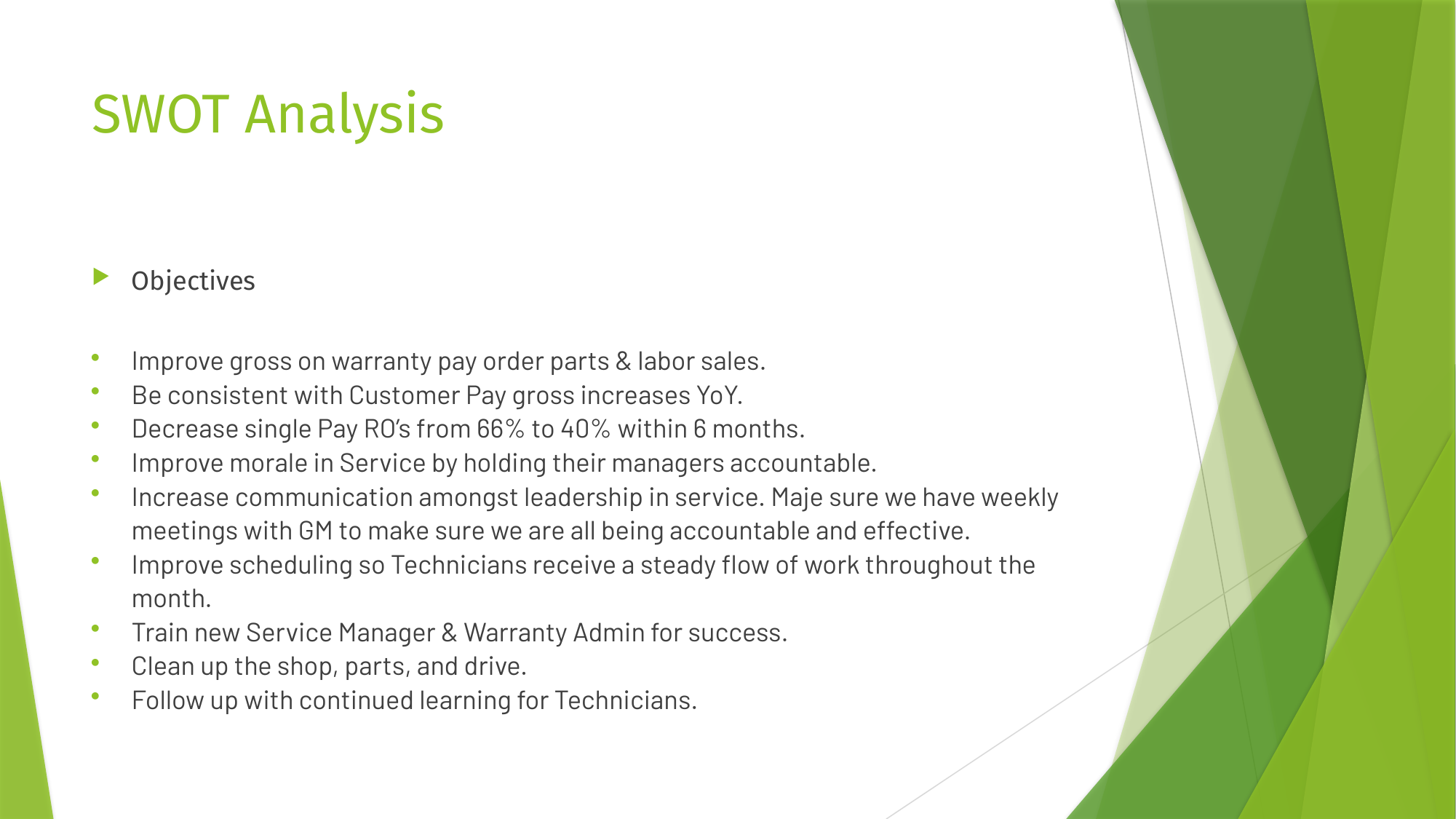

# SWOT Analysis
Objectives

Improve gross on warranty pay order parts & labor sales.
Be consistent with Customer Pay gross increases YoY.
Decrease single Pay RO’s from 66% to 40% within 6 months.
Improve morale in Service by holding their managers accountable.
Increase communication amongst leadership in service. Maje sure we have weekly meetings with GM to make sure we are all being accountable and effective.
Improve scheduling so Technicians receive a steady flow of work throughout the month.
Train new Service Manager & Warranty Admin for success.
Clean up the shop, parts, and drive.
Follow up with continued learning for Technicians.